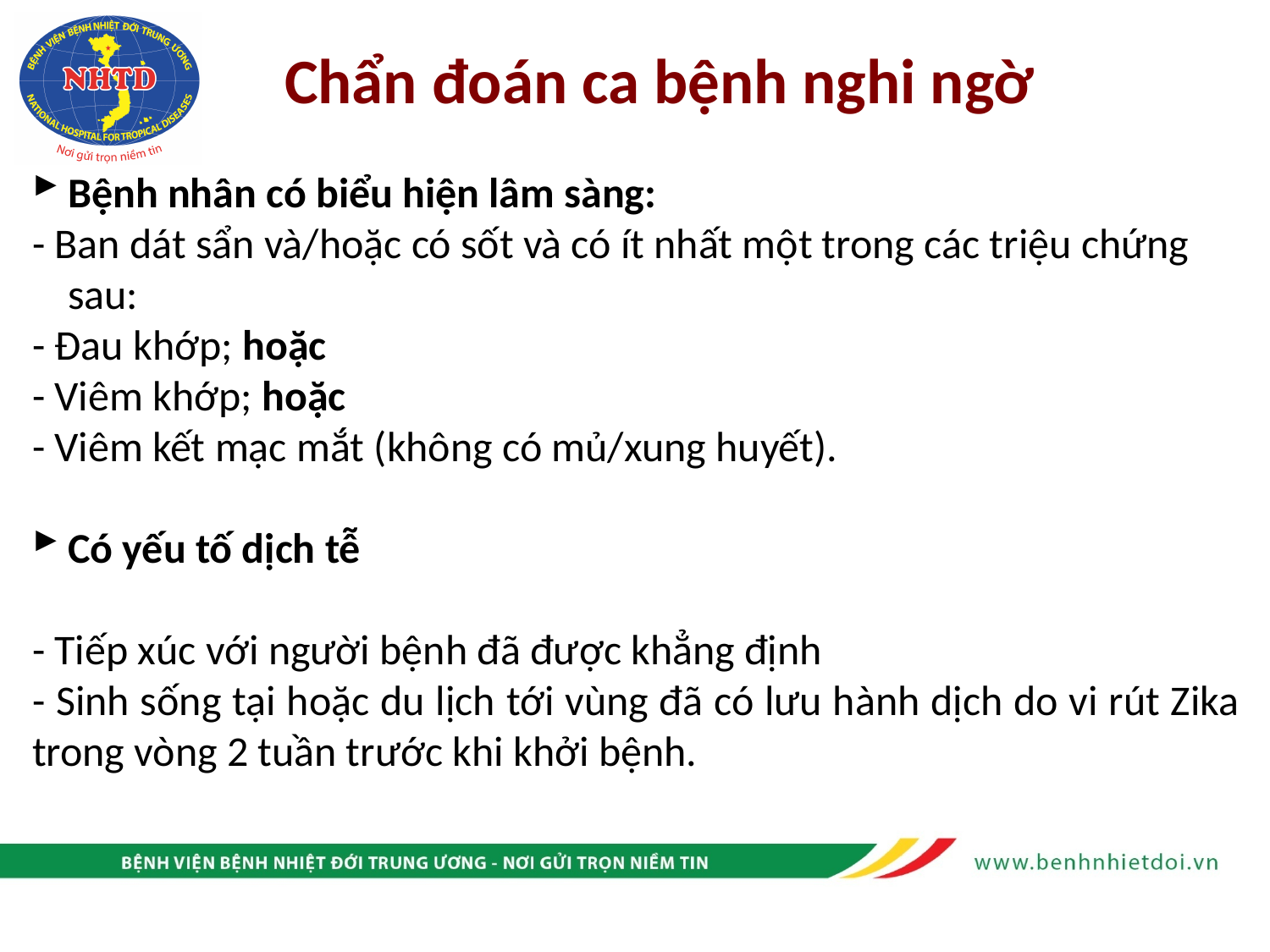

# Chẩn đoán ca bệnh nghi ngờ
Bệnh nhân có biểu hiện lâm sàng:
- Ban dát sẩn và/hoặc có sốt và có ít nhất một trong các triệu chứng sau:
- Đau khớp; hoặc
- Viêm khớp; hoặc
- Viêm kết mạc mắt (không có mủ/xung huyết).

Có yếu tố dịch tễ

- Tiếp xúc với người bệnh đã được khẳng định
- Sinh sống tại hoặc du lịch tới vùng đã có lưu hành dịch do vi rút Zika trong vòng 2 tuần trước khi khởi bệnh.